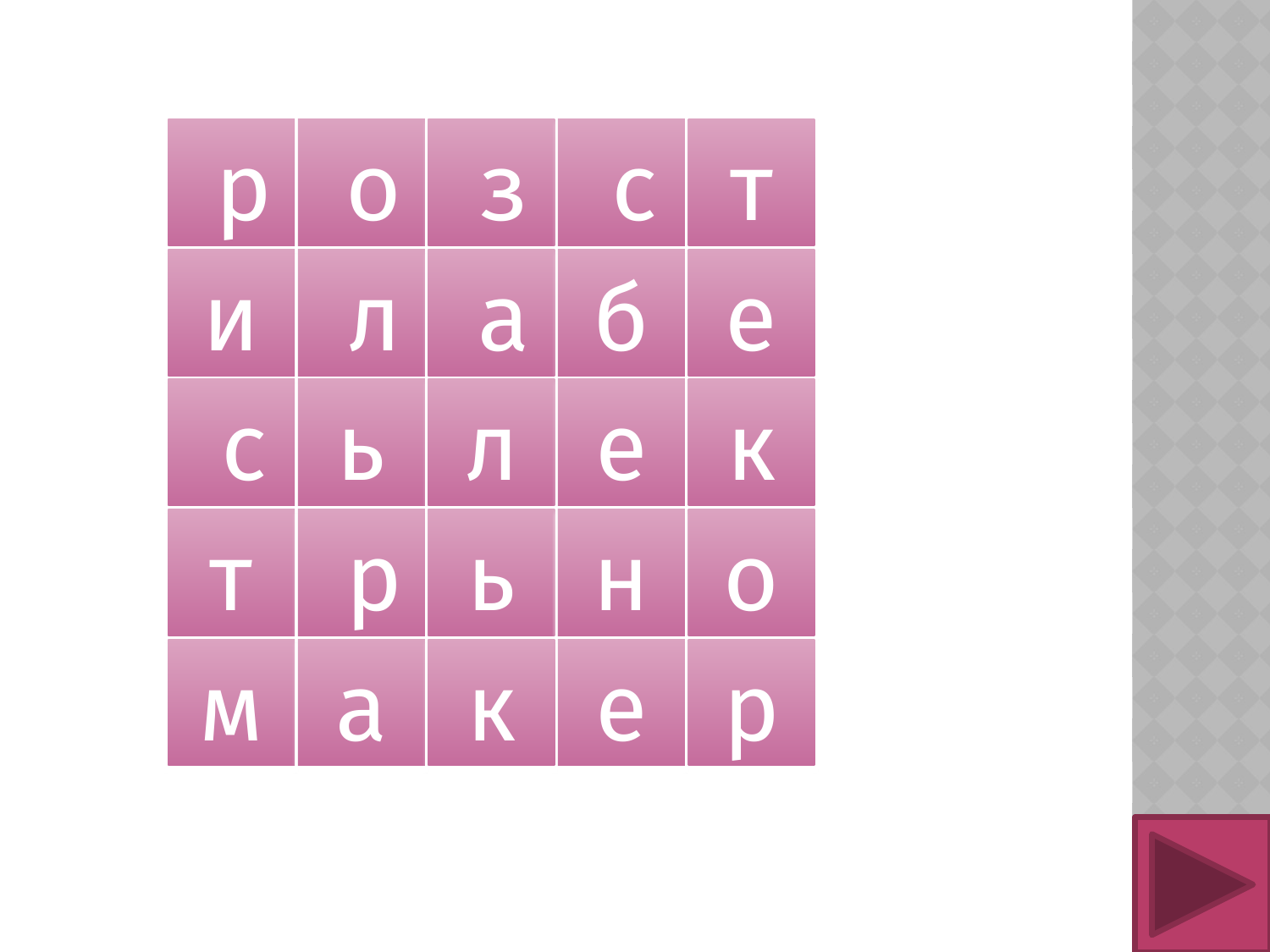

р
 о
 з
 с
т
и
 л
 а
б
е
 с
ь
л
е
к
т
 р
ь

н
о
м
а
к
е
р